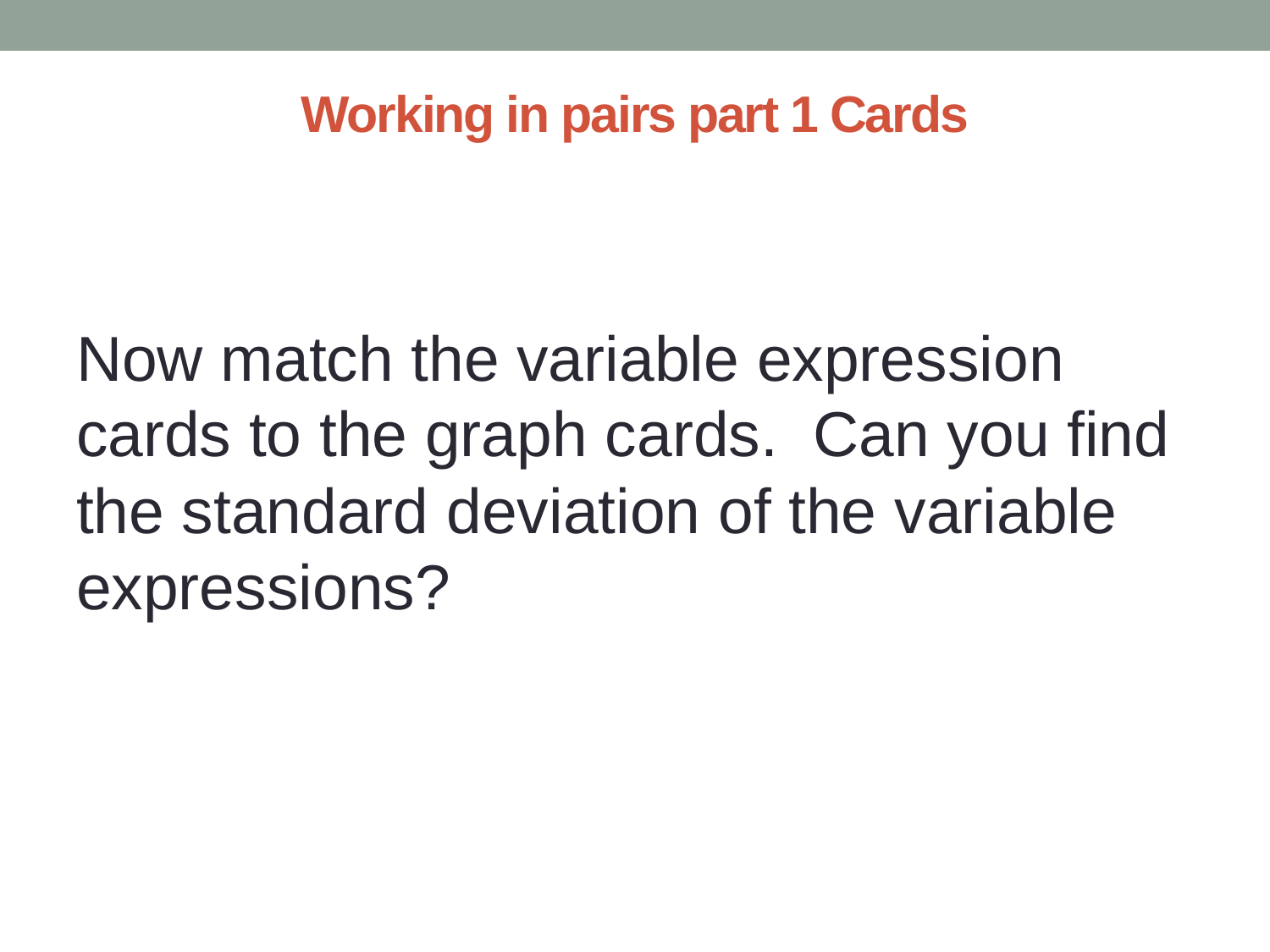

# Working in pairs part 1 Cards

Now match the variable expression cards to the graph cards.  Can you find the standard deviation of the variable expressions?